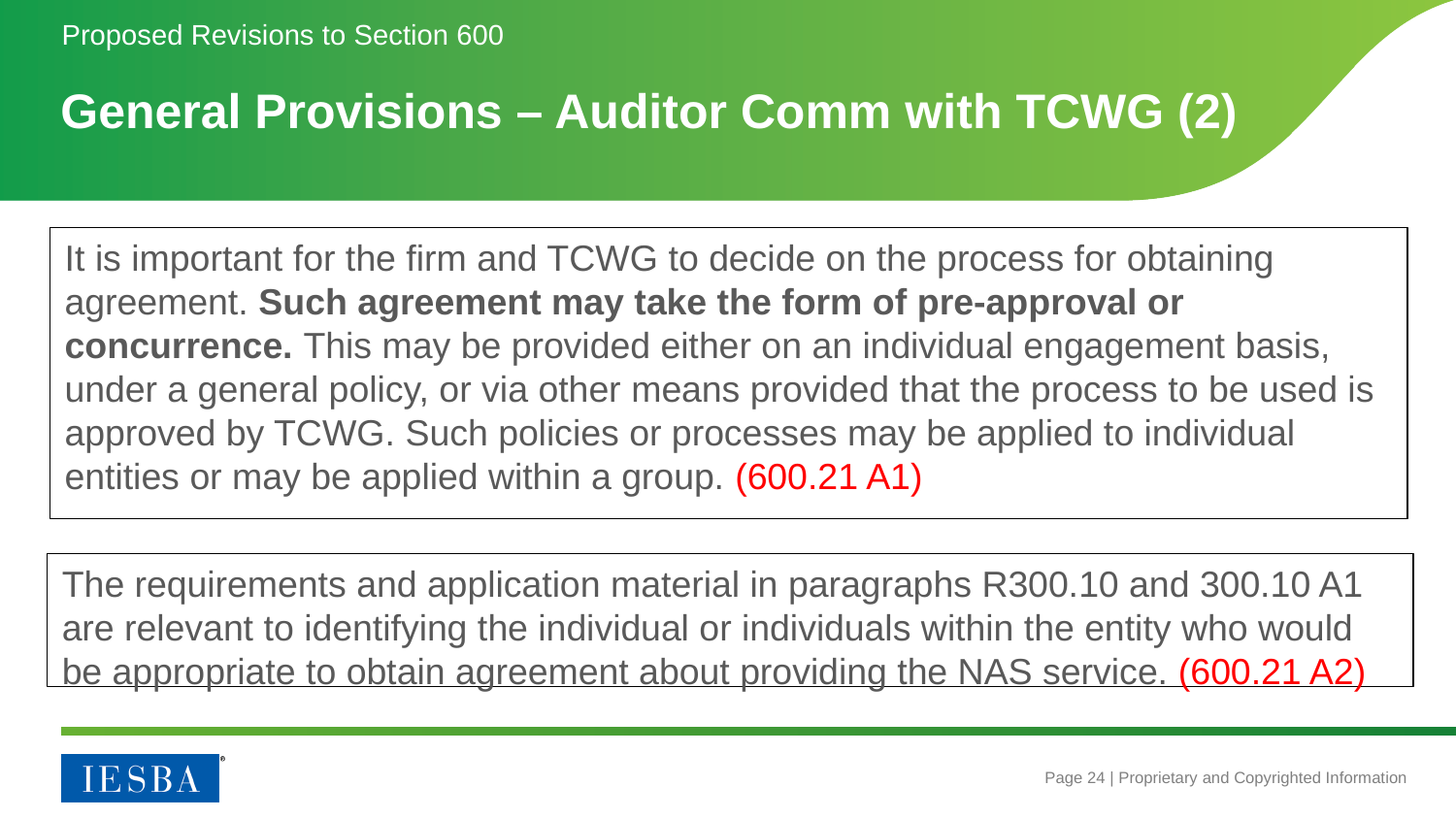

Proposed Revisions to Section 600
# General Provisions – Auditor Comm with TCWG (2)
It is important for the firm and TCWG to decide on the process for obtaining agreement. Such agreement may take the form of pre-approval or concurrence. This may be provided either on an individual engagement basis, under a general policy, or via other means provided that the process to be used is approved by TCWG. Such policies or processes may be applied to individual entities or may be applied within a group. (600.21 A1)
The requirements and application material in paragraphs R300.10 and 300.10 A1 are relevant to identifying the individual or individuals within the entity who would be appropriate to obtain agreement about providing the NAS service. (600.21 A2)